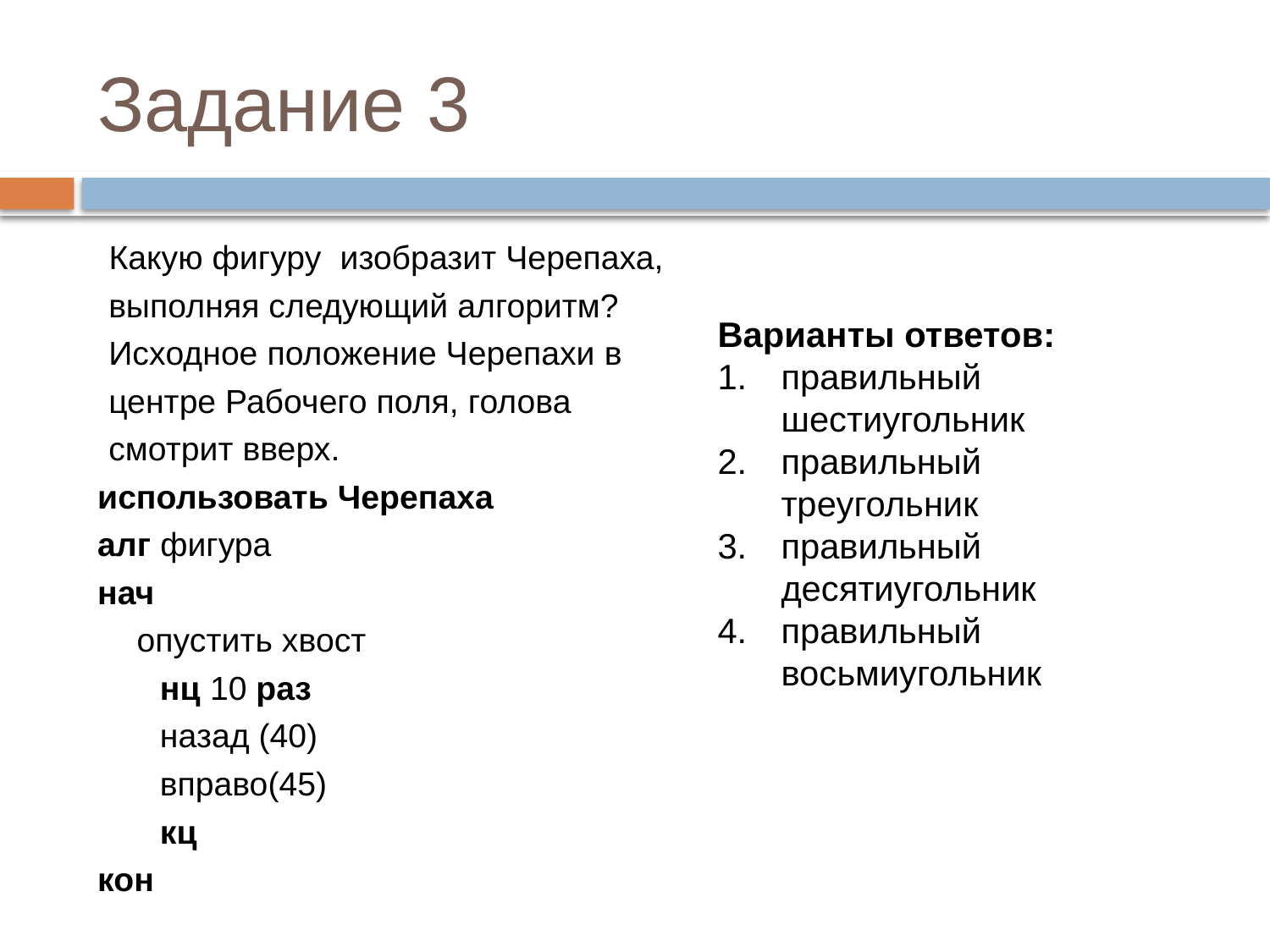

# Задание 3
Какую фигуру  изобразит Черепаха, выполняя следующий алгоритм? Исходное положение Черепахи в центре Рабочего поля, голова смотрит вверх.
использовать Черепаха
алг фигура
нач
опустить хвост
нц 10 раз
назад (40)
вправо(45)
кц
кон

Варианты ответов:
правильный шестиугольник
правильный треугольник
правильный десятиугольник
правильный восьмиугольник